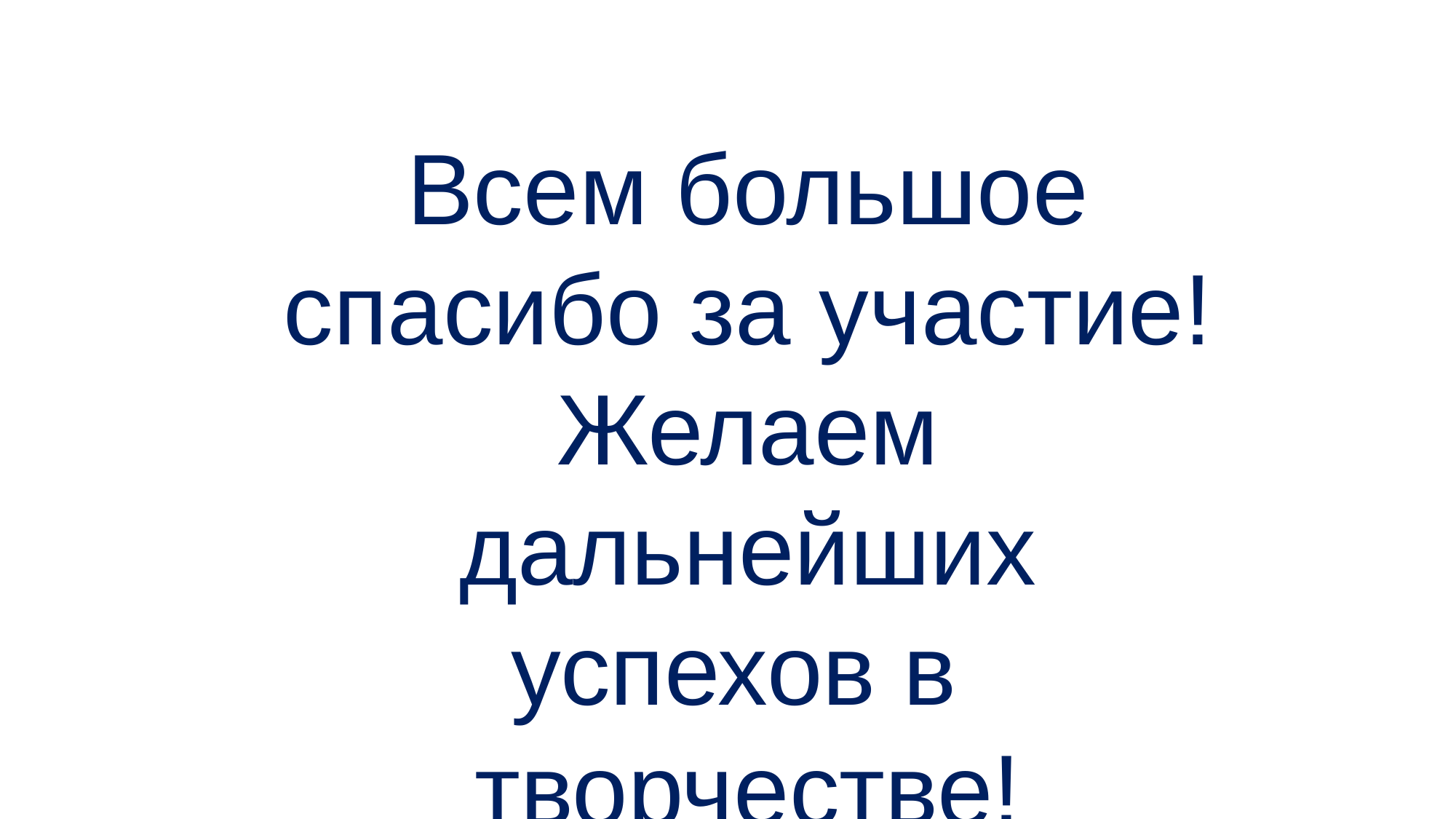

Всем большое спасибо за участие!
Желаем дальнейших успехов в  творчестве!